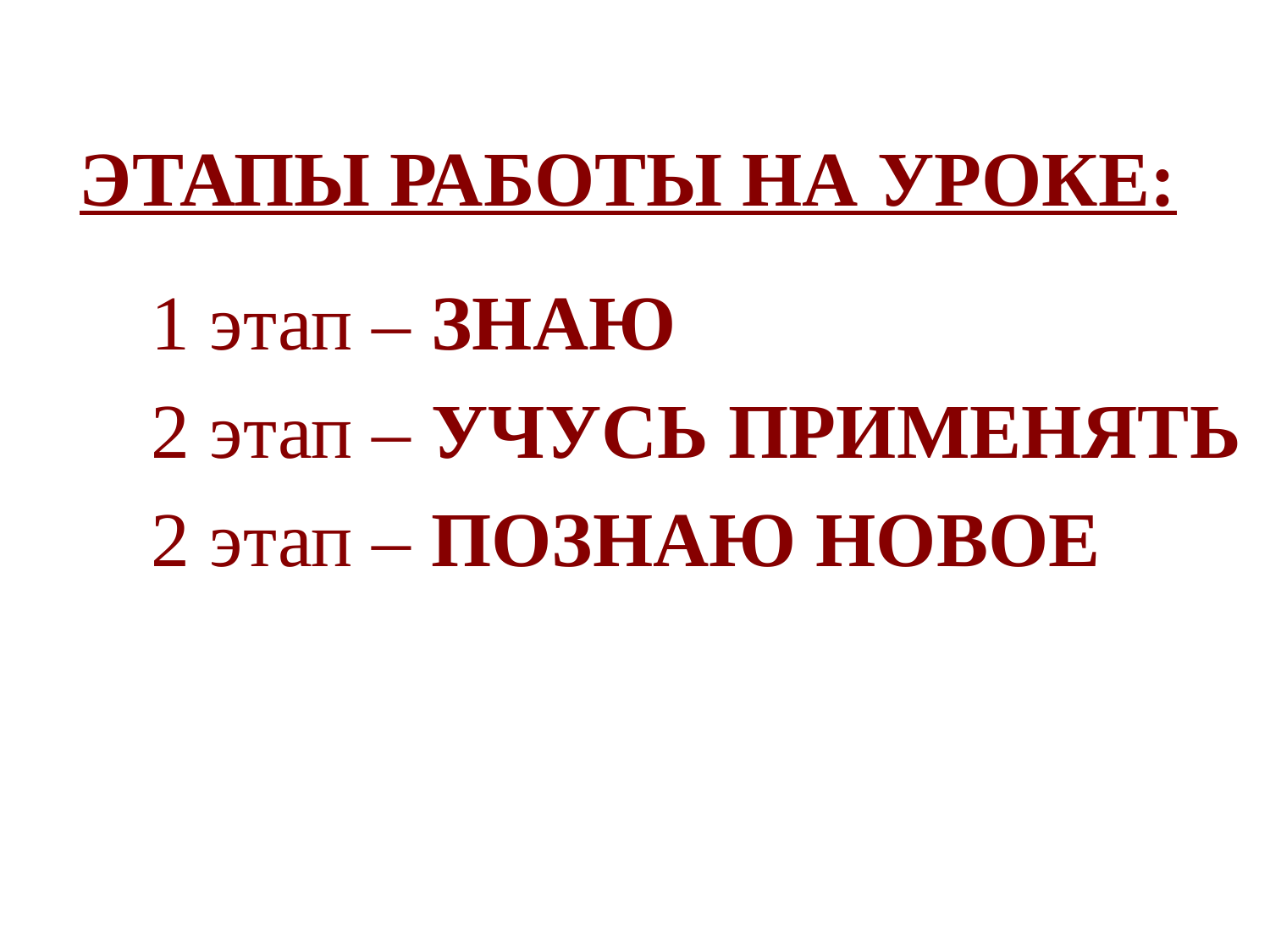

# ЭТАПЫ РАБОТЫ НА УРОКЕ:
1 этап – ЗНАЮ
2 этап – УЧУСЬ ПРИМЕНЯТЬ
2 этап – ПОЗНАЮ НОВОЕ